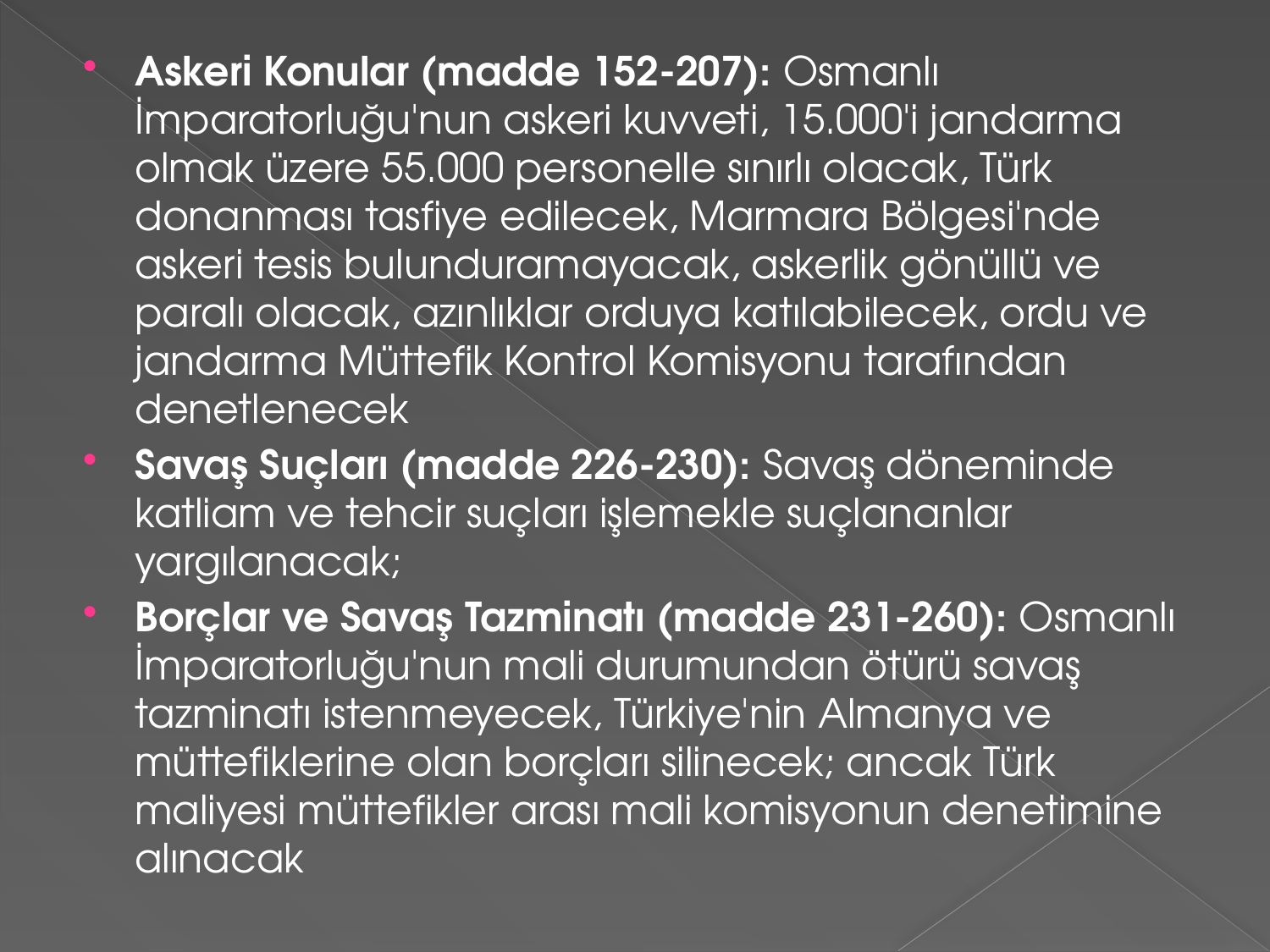

Askeri Konular (madde 152-207): Osmanlı İmparatorluğu'nun askeri kuvveti, 15.000'i jandarma olmak üzere 55.000 personelle sınırlı olacak, Türk donanması tasfiye edilecek, Marmara Bölgesi'nde askeri tesis bulunduramayacak, askerlik gönüllü ve paralı olacak, azınlıklar orduya katılabilecek, ordu ve jandarma Müttefik Kontrol Komisyonu tarafından denetlenecek
Savaş Suçları (madde 226-230): Savaş döneminde katliam ve tehcir suçları işlemekle suçlananlar yargılanacak;
Borçlar ve Savaş Tazminatı (madde 231-260): Osmanlı İmparatorluğu'nun mali durumundan ötürü savaş tazminatı istenmeyecek, Türkiye'nin Almanya ve müttefiklerine olan borçları silinecek; ancak Türk maliyesi müttefikler arası mali komisyonun denetimine alınacak